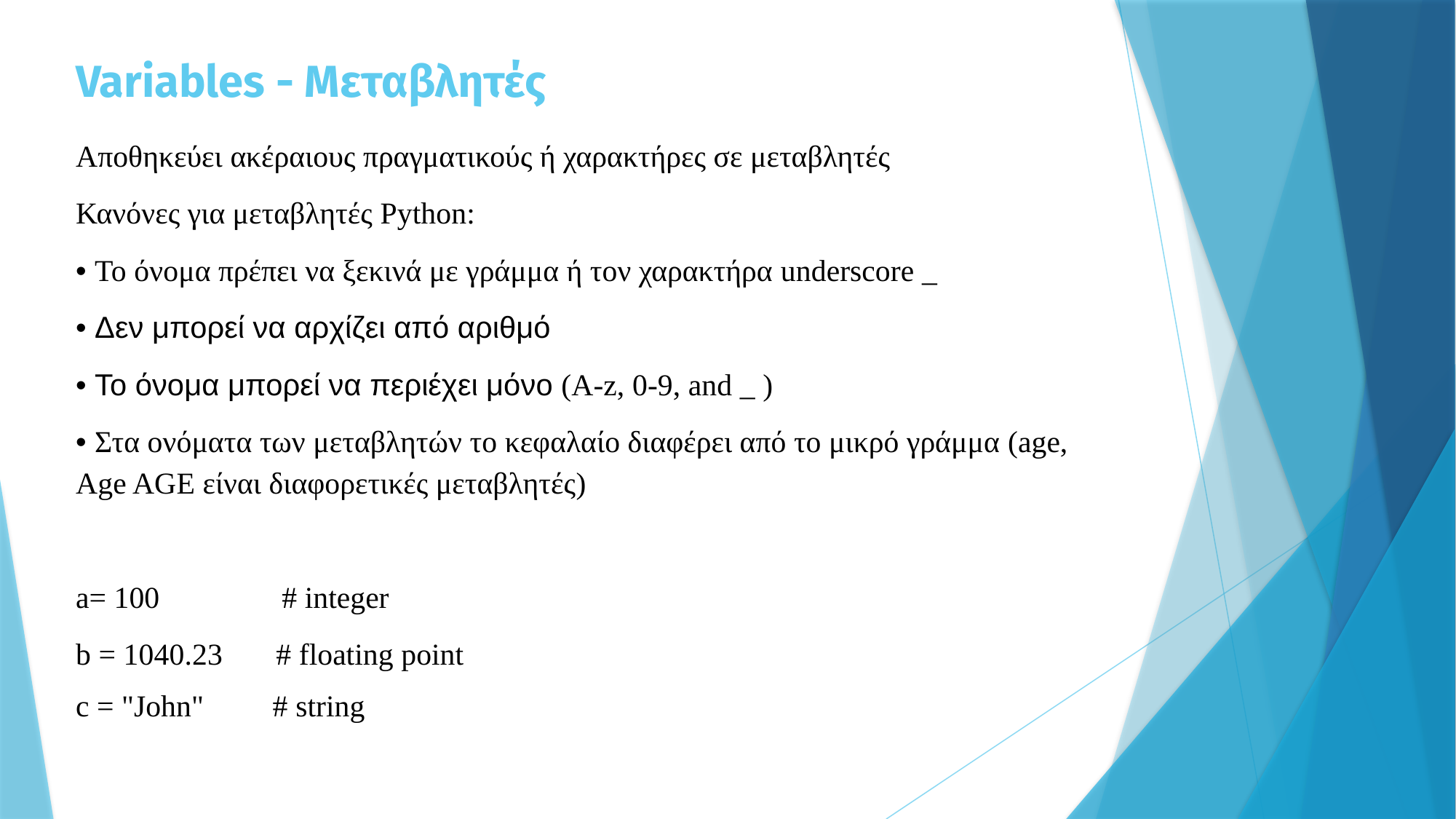

# Variables - Μεταβλητές
Αποθηκεύει ακέραιους πραγματικούς ή χαρακτήρες σε μεταβλητές
Κανόνες για μεταβλητές Python:
• Το όνομα πρέπει να ξεκινά με γράμμα ή τον χαρακτήρα underscore _
• Δεν μπορεί να αρχίζει από αριθμό
• Το όνομα μπορεί να περιέχει μόνο (A-z, 0-9, and _ )
• Στα ονόματα των μεταβλητών το κεφαλαίο διαφέρει από το μικρό γράμμα (age, Age AGE είναι διαφορετικές μεταβλητές)

a= 100                # integer
b = 1040.23       # floating point
c = "John"         # string